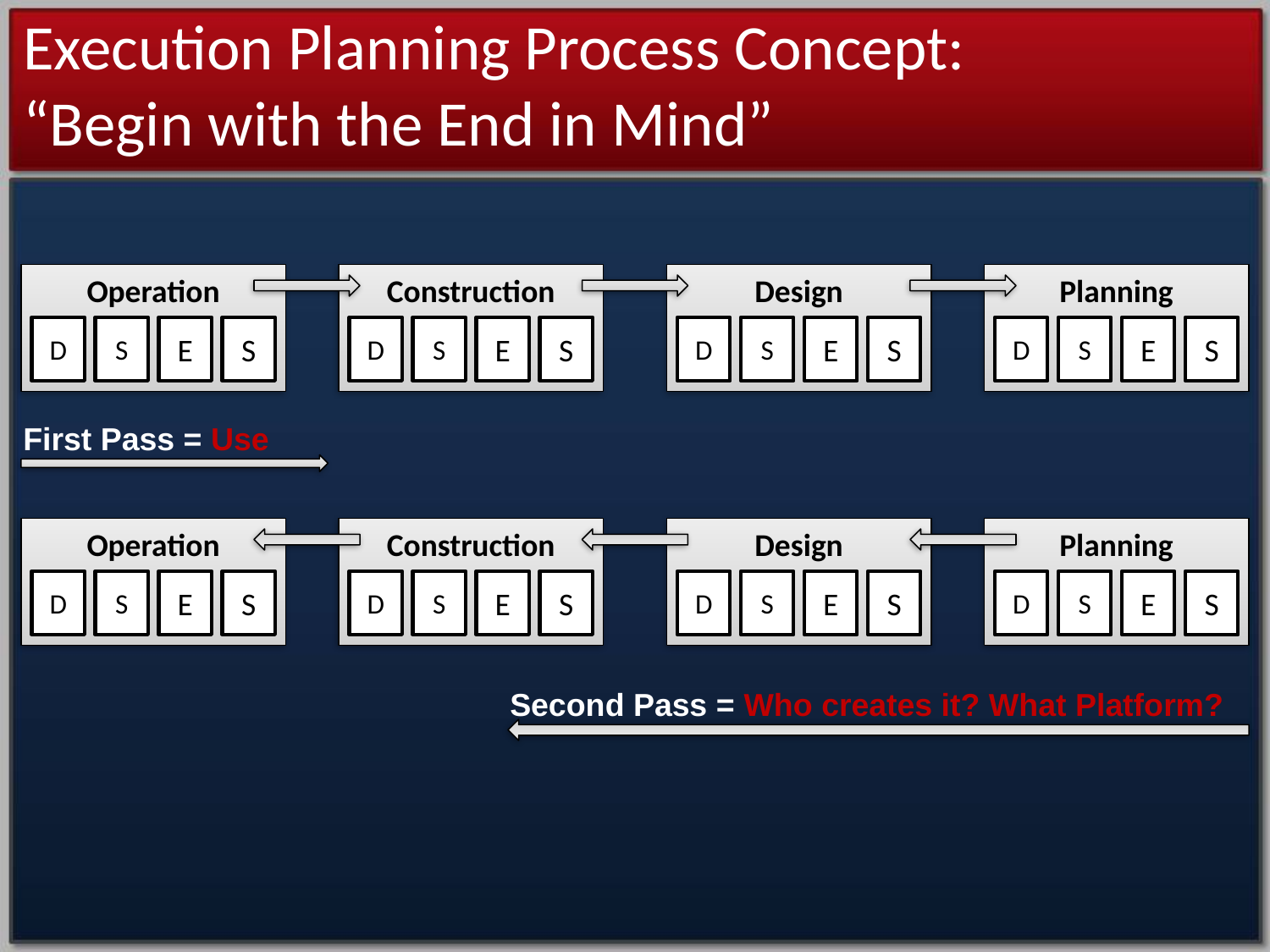

Execution Planning Process Concept:
“Begin with the End in Mind”
Operation

Construction

Design

Planning

D
S
E
S
D
S
E
S
D
S
E
S
D
S
E
S
First Pass = Use

Operation

Construction

Design

Planning

D
S
E
S
D
S
E
S
D
S
E
S
D
S
E
S
Second Pass = Who creates it? What Platform?